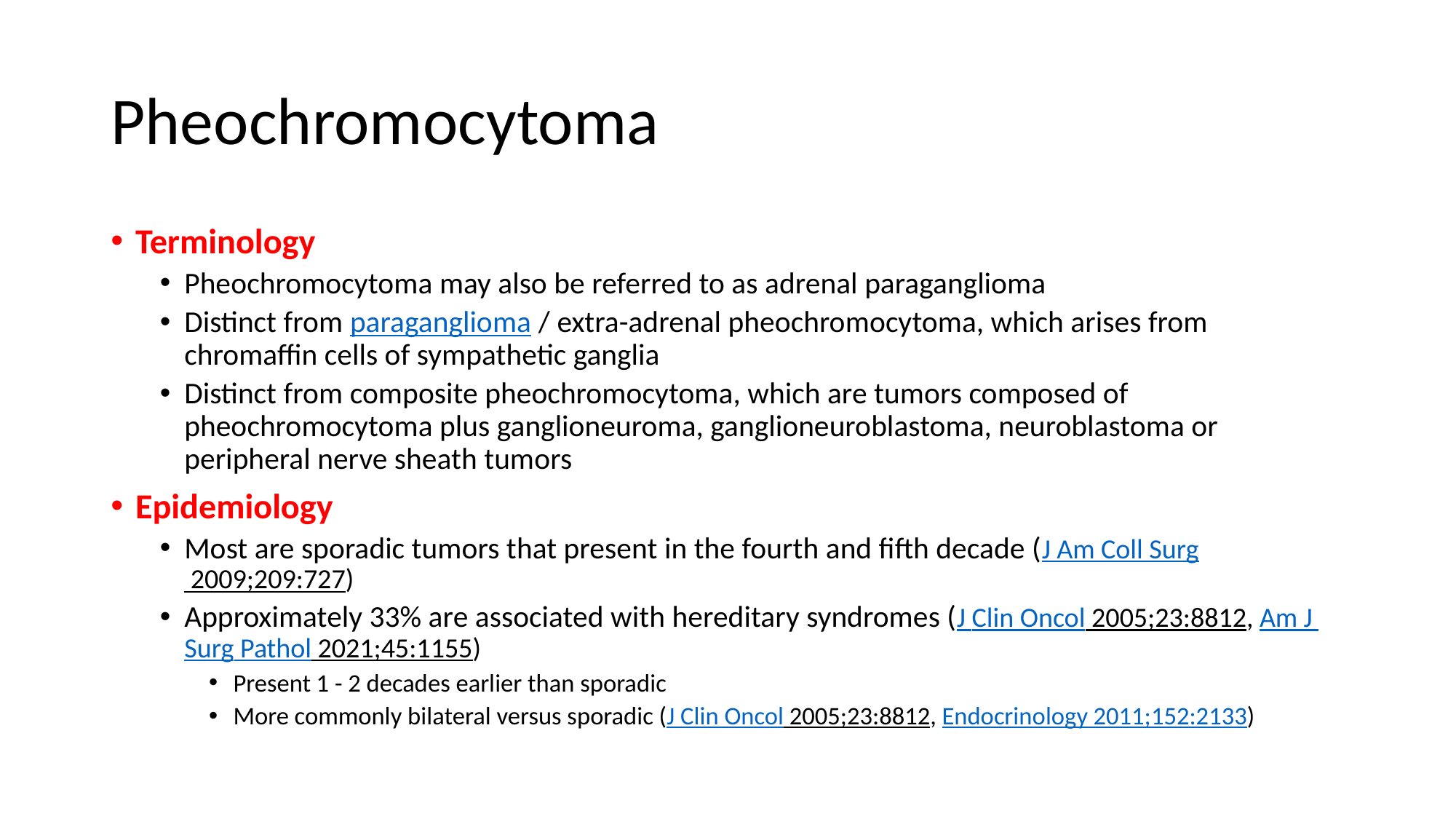

# Pheochromocytoma
Terminology
Pheochromocytoma may also be referred to as adrenal paraganglioma
Distinct from paraganglioma / extra-adrenal pheochromocytoma, which arises from chromaffin cells of sympathetic ganglia
Distinct from composite pheochromocytoma, which are tumors composed of pheochromocytoma plus ganglioneuroma, ganglioneuroblastoma, neuroblastoma or peripheral nerve sheath tumors
Epidemiology
Most are sporadic tumors that present in the fourth and fifth decade (J Am Coll Surg 2009;209:727)
Approximately 33% are associated with hereditary syndromes (J Clin Oncol 2005;23:8812, Am J Surg Pathol 2021;45:1155)
Present 1 - 2 decades earlier than sporadic
More commonly bilateral versus sporadic (J Clin Oncol 2005;23:8812, Endocrinology 2011;152:2133)